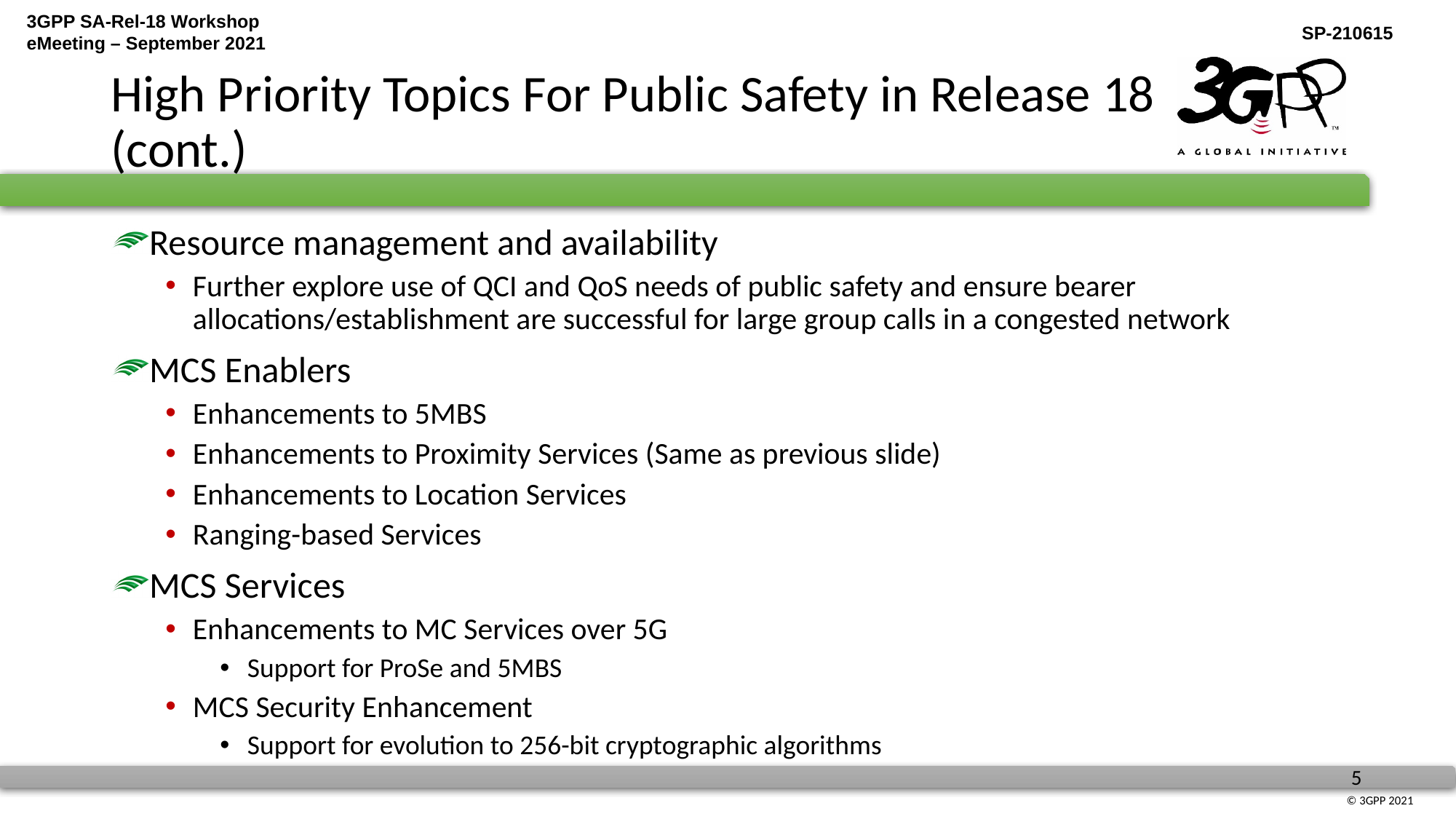

# High Priority Topics For Public Safety in Release 18 (cont.)
Resource management and availability
Further explore use of QCI and QoS needs of public safety and ensure bearer allocations/establishment are successful for large group calls in a congested network
MCS Enablers
Enhancements to 5MBS
Enhancements to Proximity Services (Same as previous slide)
Enhancements to Location Services
Ranging-based Services
MCS Services
Enhancements to MC Services over 5G
Support for ProSe and 5MBS
MCS Security Enhancement
Support for evolution to 256-bit cryptographic algorithms